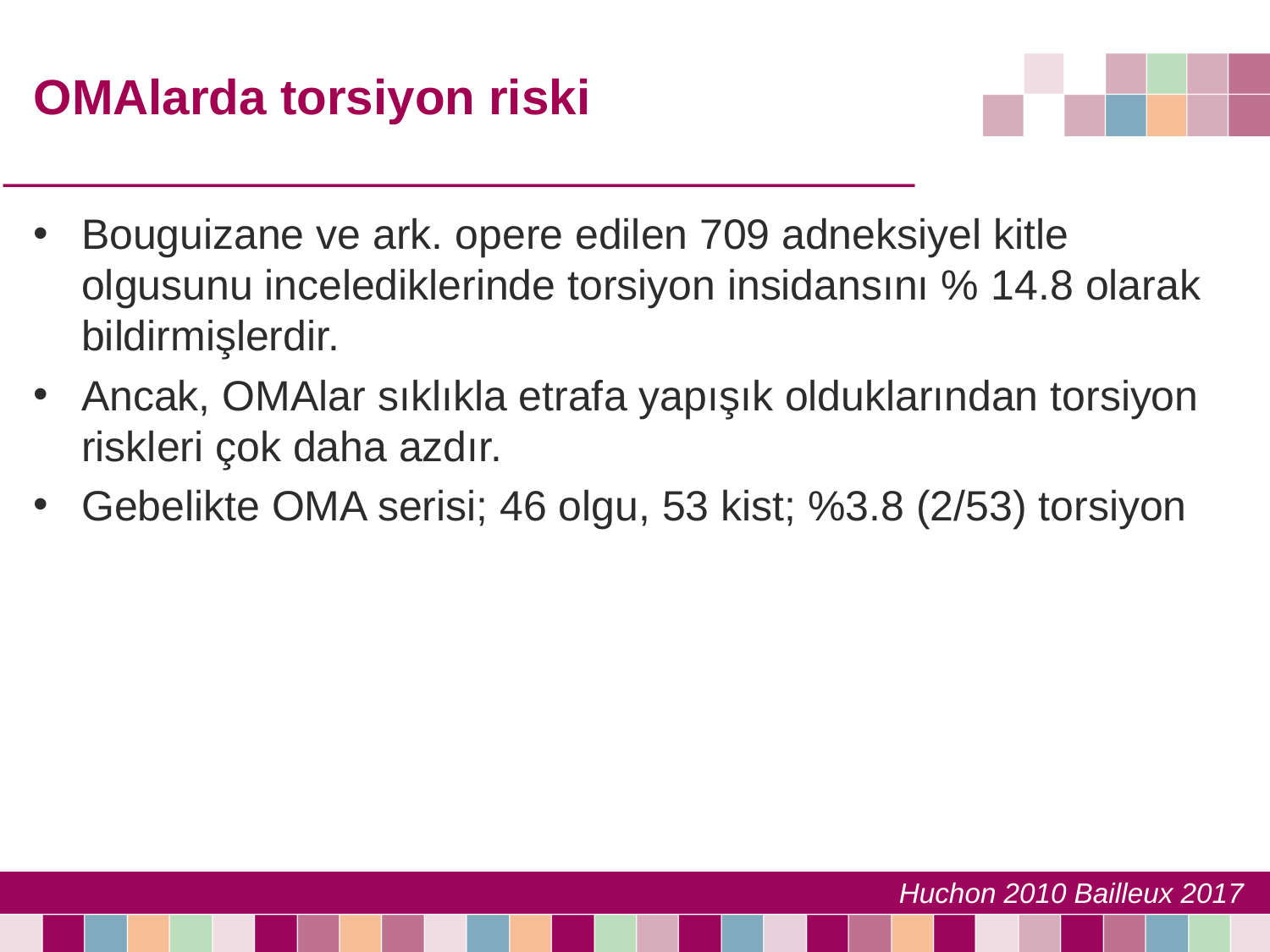

# OMAlarda torsiyon riski
Bouguizane ve ark. opere edilen 709 adneksiyel kitle olgusunu incelediklerinde torsiyon insidansını % 14.8 olarak bildirmişlerdir.
Ancak, OMAlar sıklıkla etrafa yapışık olduklarından torsiyon riskleri çok daha azdır.
Gebelikte OMA serisi; 46 olgu, 53 kist; %3.8 (2/53) torsiyon
Huchon 2010 Bailleux 2017